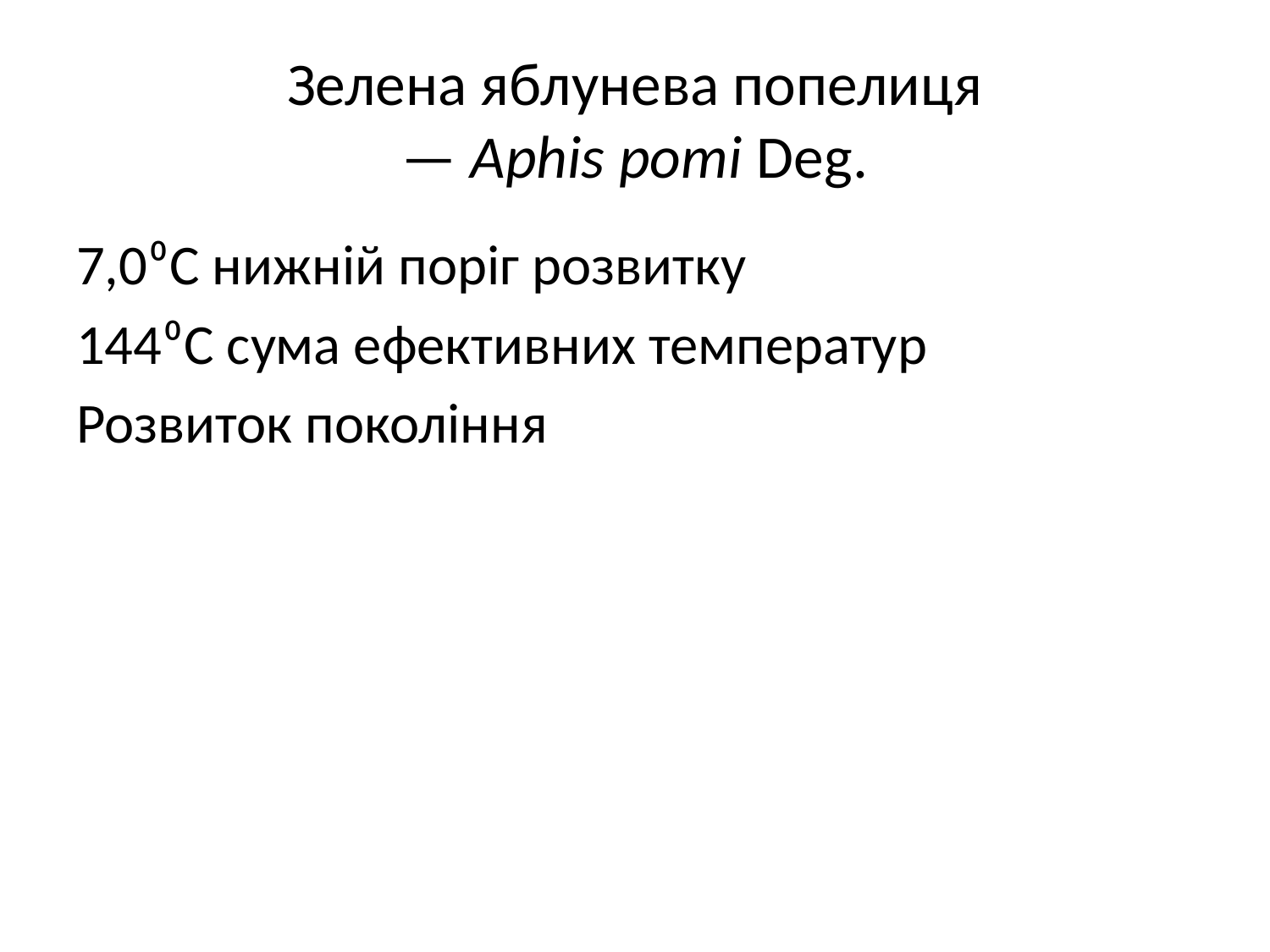

# Зелена яблунева попелиця — Aphis роті Deg.
7,0⁰С нижній поріг розвитку
144⁰С сума ефективних температур
Розвиток покоління